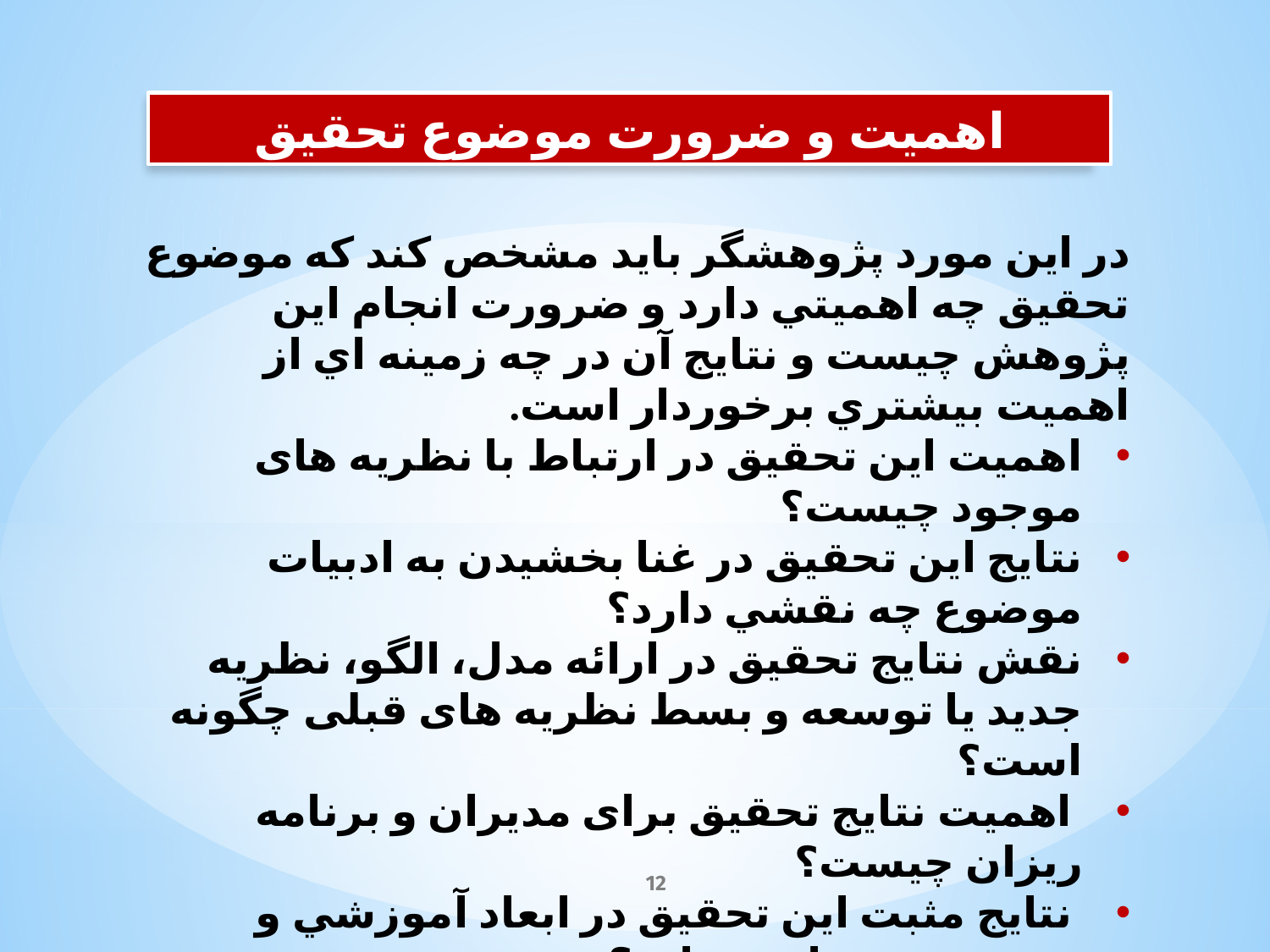

اهمیت و ضرورت موضوع تحقیق
در این مورد پژوهشگر باید مشخص کند که موضوع تحقيق چه اهميتي دارد و ضرورت انجام اين پژوهش چيست و نتايج آن در چه زمينه اي از اهميت بيشتري برخوردار است.
اهمیت این تحقیق در ارتباط با نظریه های موجود چیست؟
نتایج این تحقیق در غنا بخشیدن به ادبیات موضوع چه نقشي دارد؟
نقش نتایج تحقیق در ارائه مدل، الگو، نظريه جدید یا توسعه و بسط نظریه های قبلی چگونه است؟
 اهمیت نتایج تحقیق برای مدیران و برنامه ریزان چیست؟
 نتایج مثبت اين تحقیق در ابعاد آموزشي و پژوهشي چه اثري دارد؟

معمولاً مساله و موضوع تحقیق به صورت سئوالی بیان نمی شود، بلکه به صورت یک جمله کامل مثبت، دقیق و صریح مطرح می گردد.
12